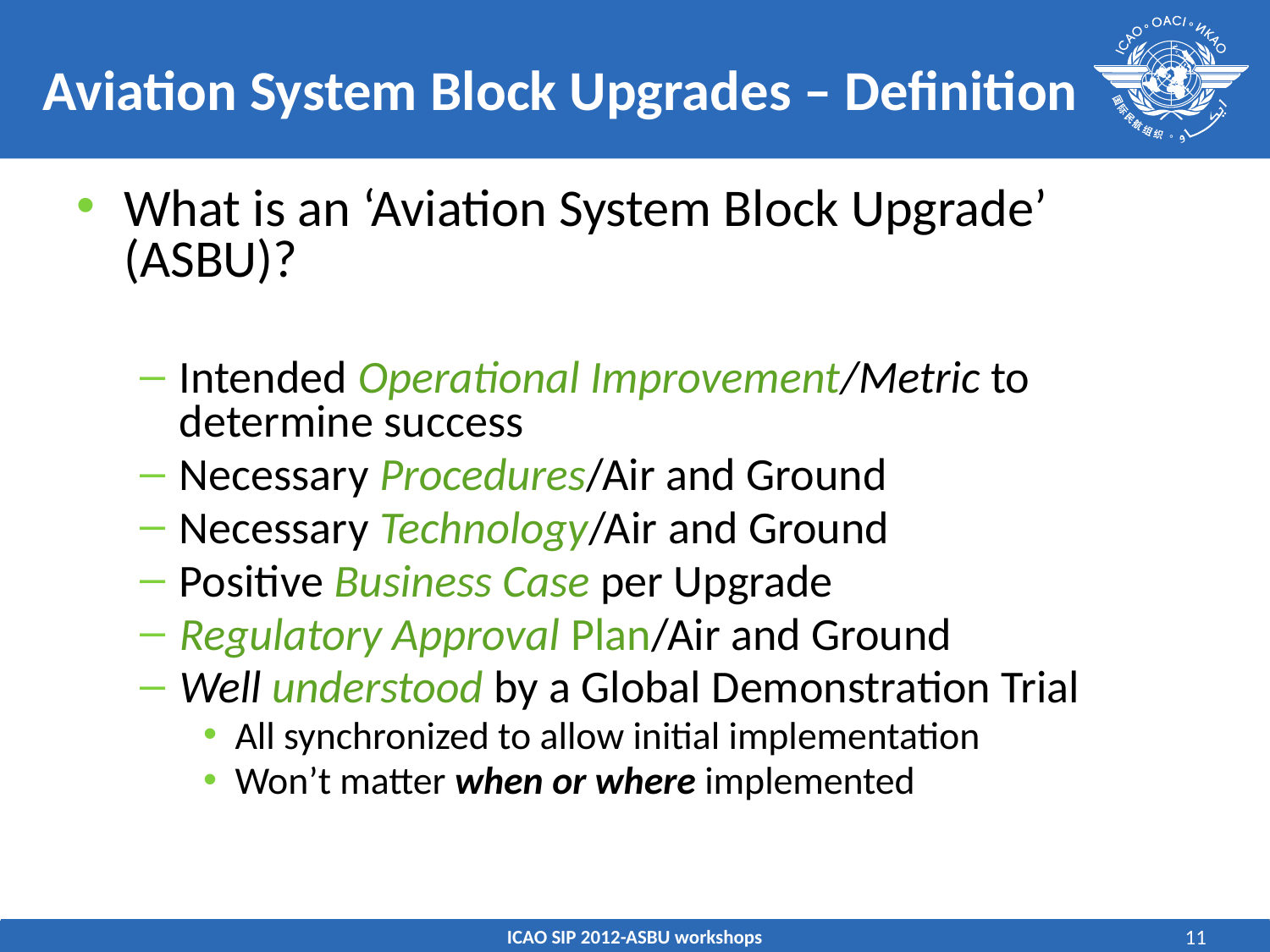

# Aviation System Block Upgrades – Definition
What is an ‘Aviation System Block Upgrade’ (ASBU)?

Intended Operational Improvement/Metric to determine success
Necessary Procedures/Air and Ground
Necessary Technology/Air and Ground
Positive Business Case per Upgrade
Regulatory Approval Plan/Air and Ground
Well understood by a Global Demonstration Trial
All synchronized to allow initial implementation
Won’t matter when or where implemented

11
ICAO SIP 2012-ASBU workshops